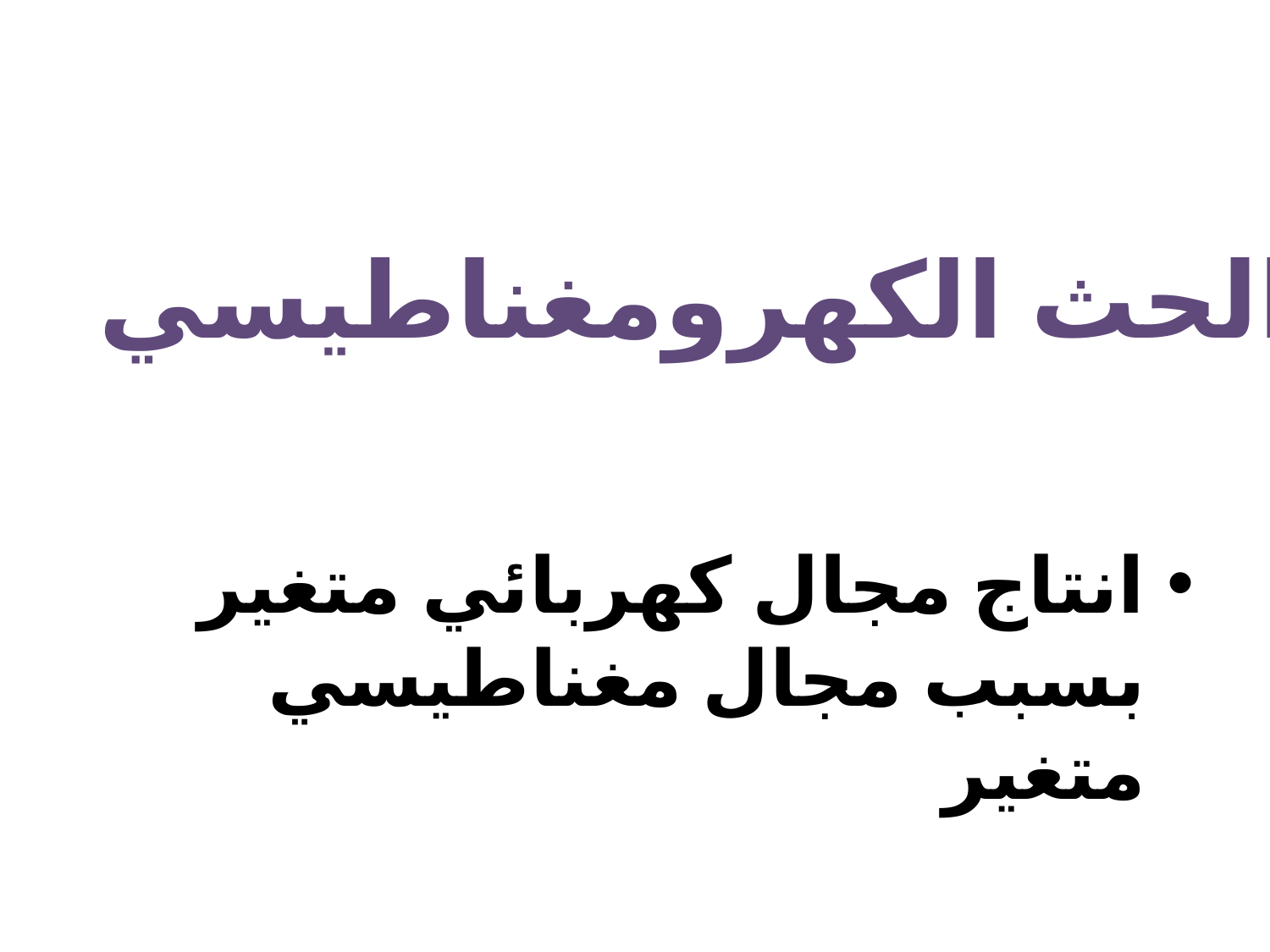

الحث الكهرومغناطيسي

انتاج مجال كهربائي متغير بسبب مجال مغناطيسي متغير